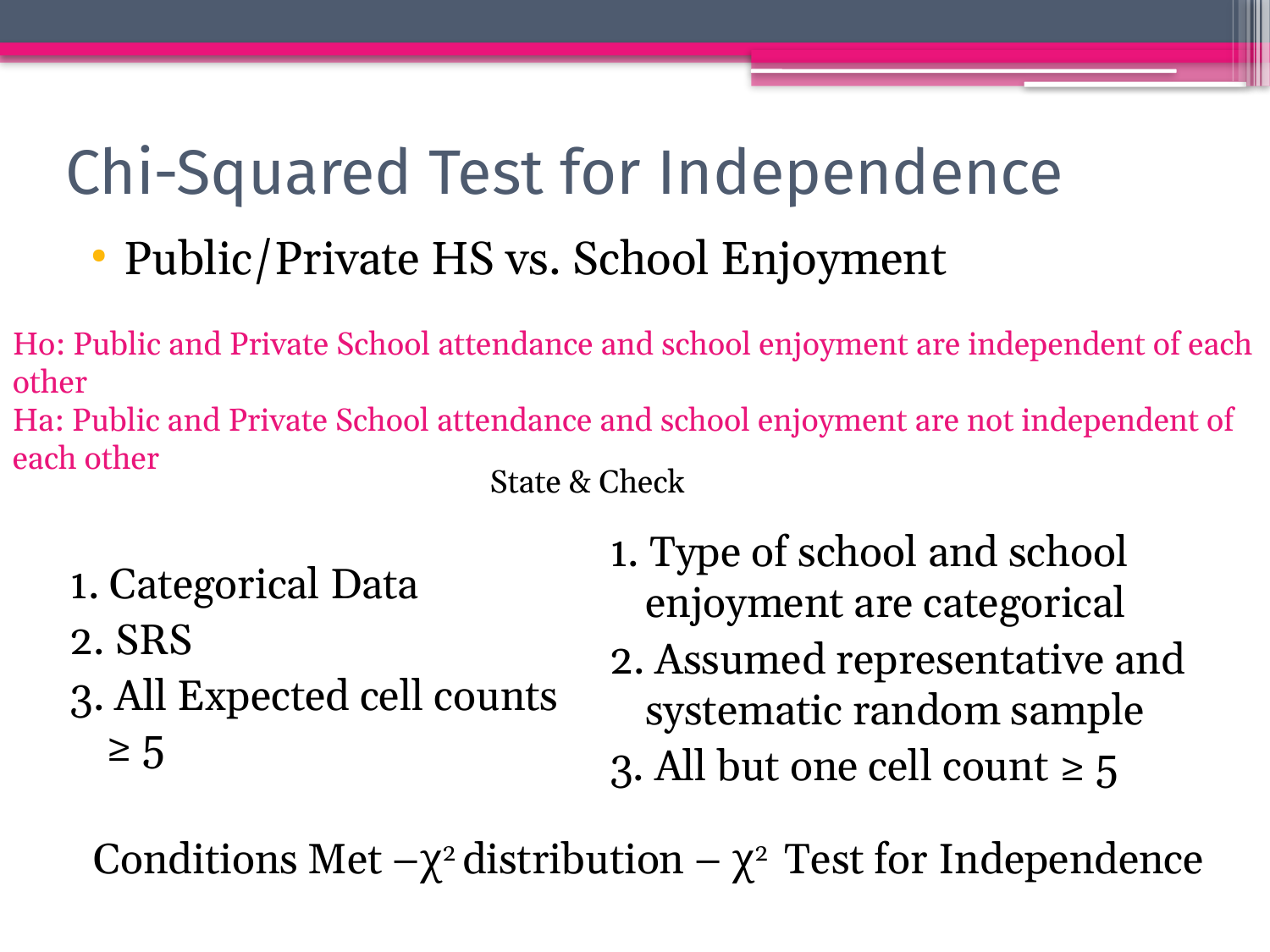

# Chi-Squared Test for Independence
Public/Private HS vs. School Enjoyment
Ho: Public and Private School attendance and school enjoyment are independent of each other
Ha: Public and Private School attendance and school enjoyment are not independent of each other

State & Check
1. Type of school and school enjoyment are categorical
2. Assumed representative and systematic random sample
3. All but one cell count ≥ 5
1. Categorical Data
2. SRS
3. All Expected cell counts ≥ 5
Conditions Met –χ2 distribution – χ2  Test for Independence